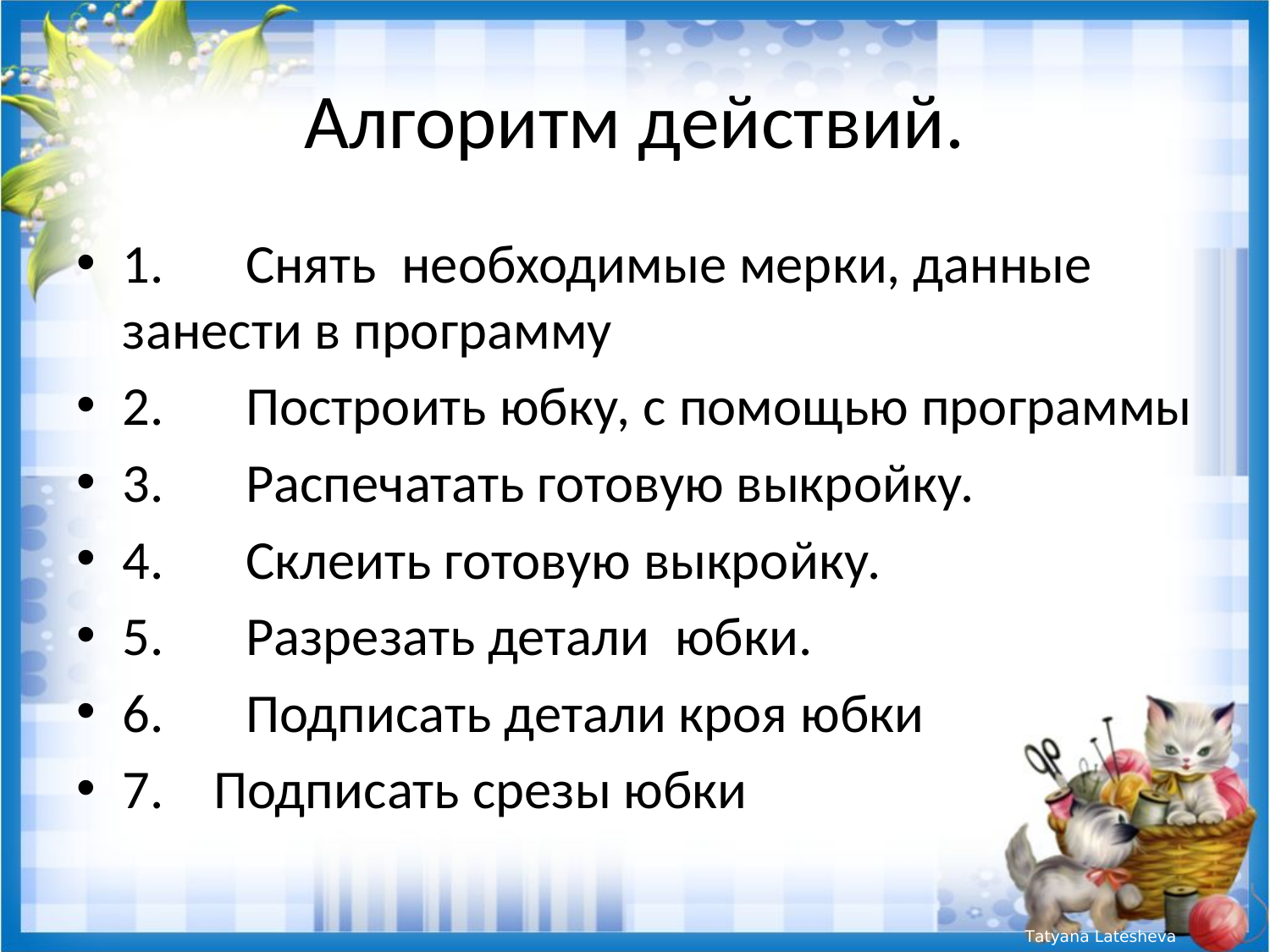

# Алгоритм действий.
1.	Снять  необходимые мерки, данные занести в программу
2.	Построить юбку, с помощью программы
3.	Распечатать готовую выкройку.
4.	Склеить готовую выкройку.
5.	Разрезать детали  юбки.
6.	Подписать детали кроя юбки
7.    Подписать срезы юбки